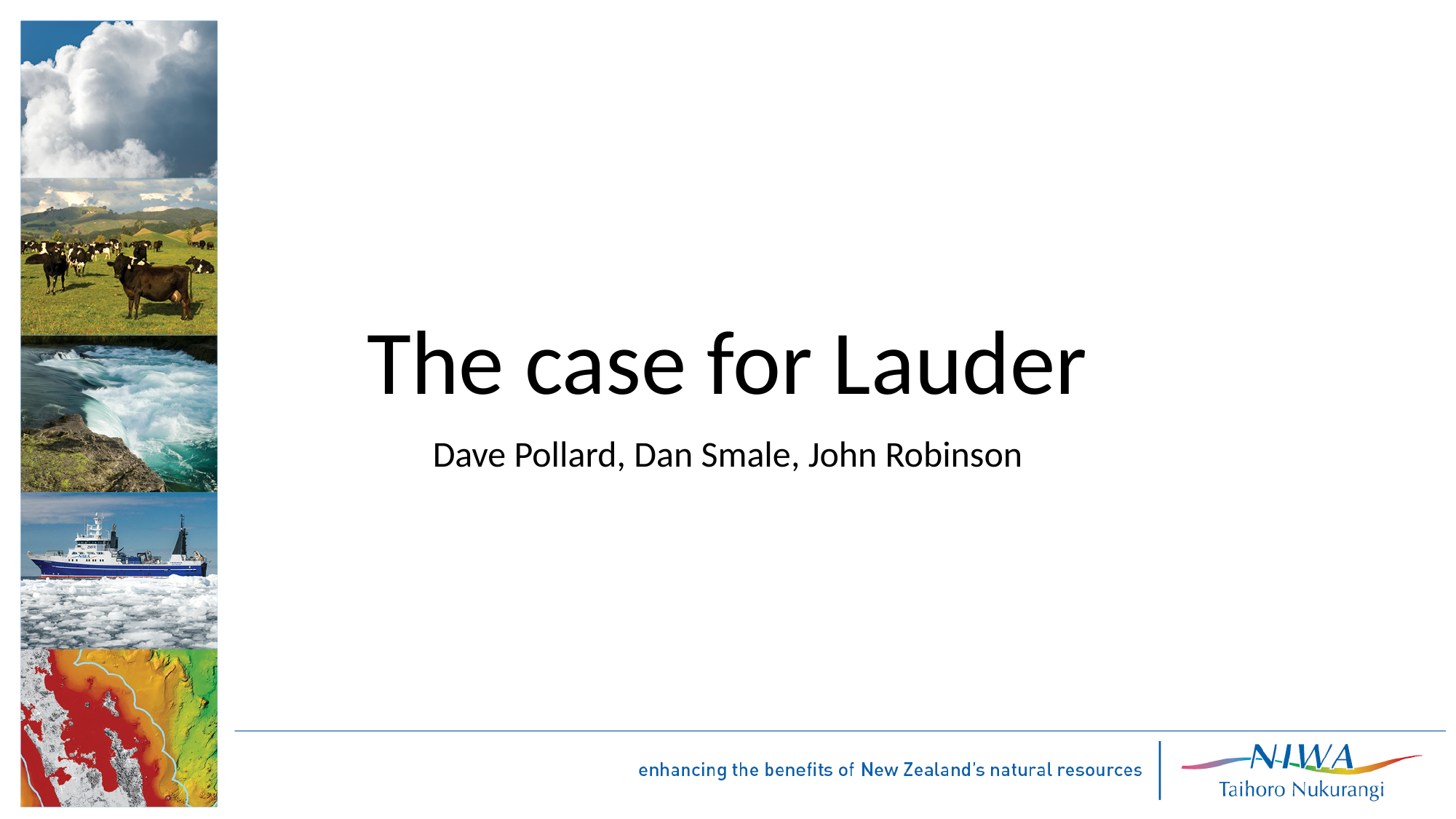

# The case for Lauder
Dave Pollard, Dan Smale, John Robinson